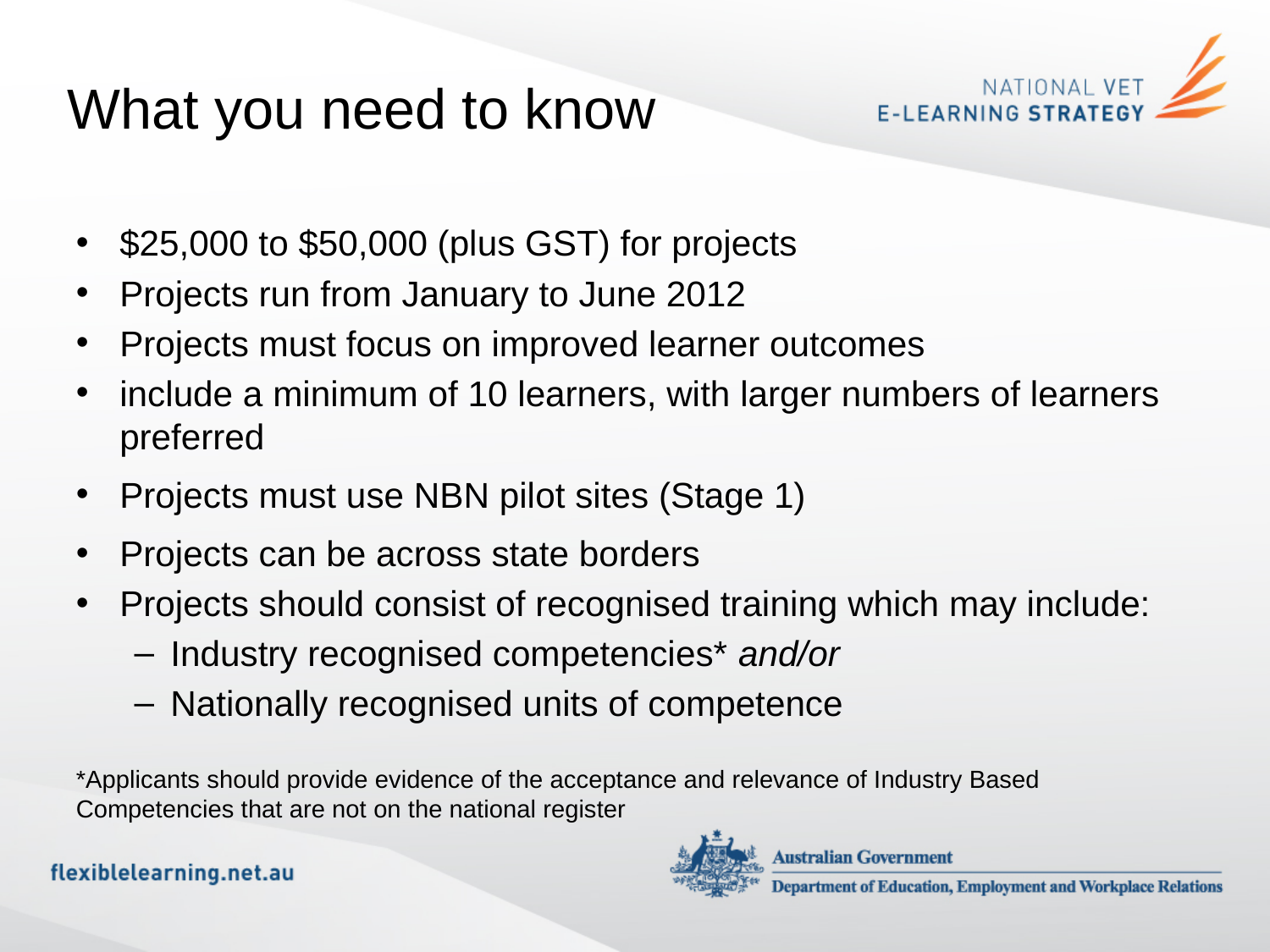

What you need to know

$25,000 to $50,000 (plus GST) for projects
Projects run from January to June 2012
Projects must focus on improved learner outcomes
include a minimum of 10 learners, with larger numbers of learners preferred
Projects must use NBN pilot sites (Stage 1)
Projects can be across state borders
Projects should consist of recognised training which may include:
Industry recognised competencies* and/or
Nationally recognised units of competence

*Applicants should provide evidence of the acceptance and relevance of Industry Based Competencies that are not on the national register